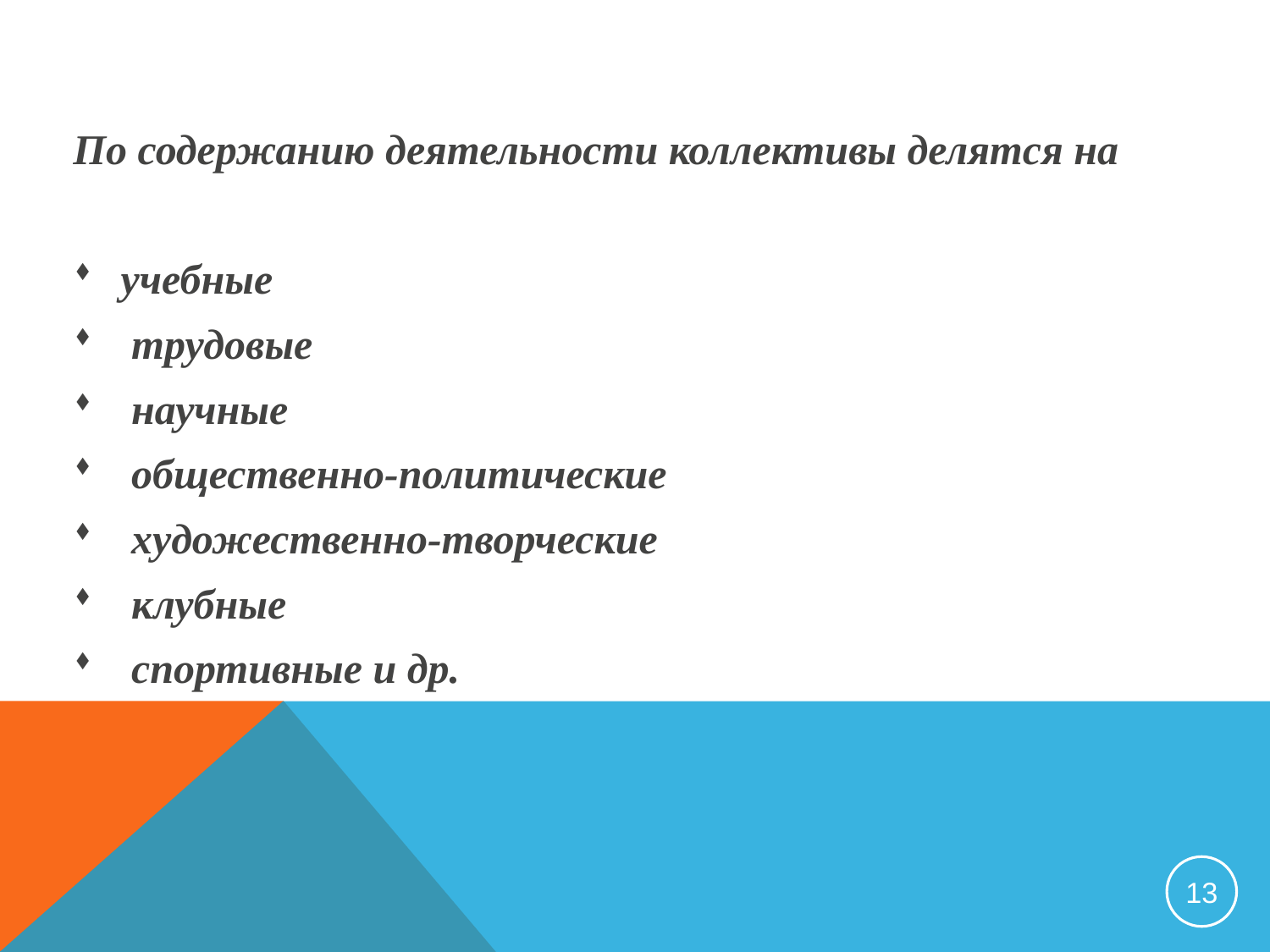

По содержанию деятельности коллективы делятся на

учебные
 трудовые
 научные
 общественно-политические
 художественно-творческие
 клубные
 спортивные и др.
13